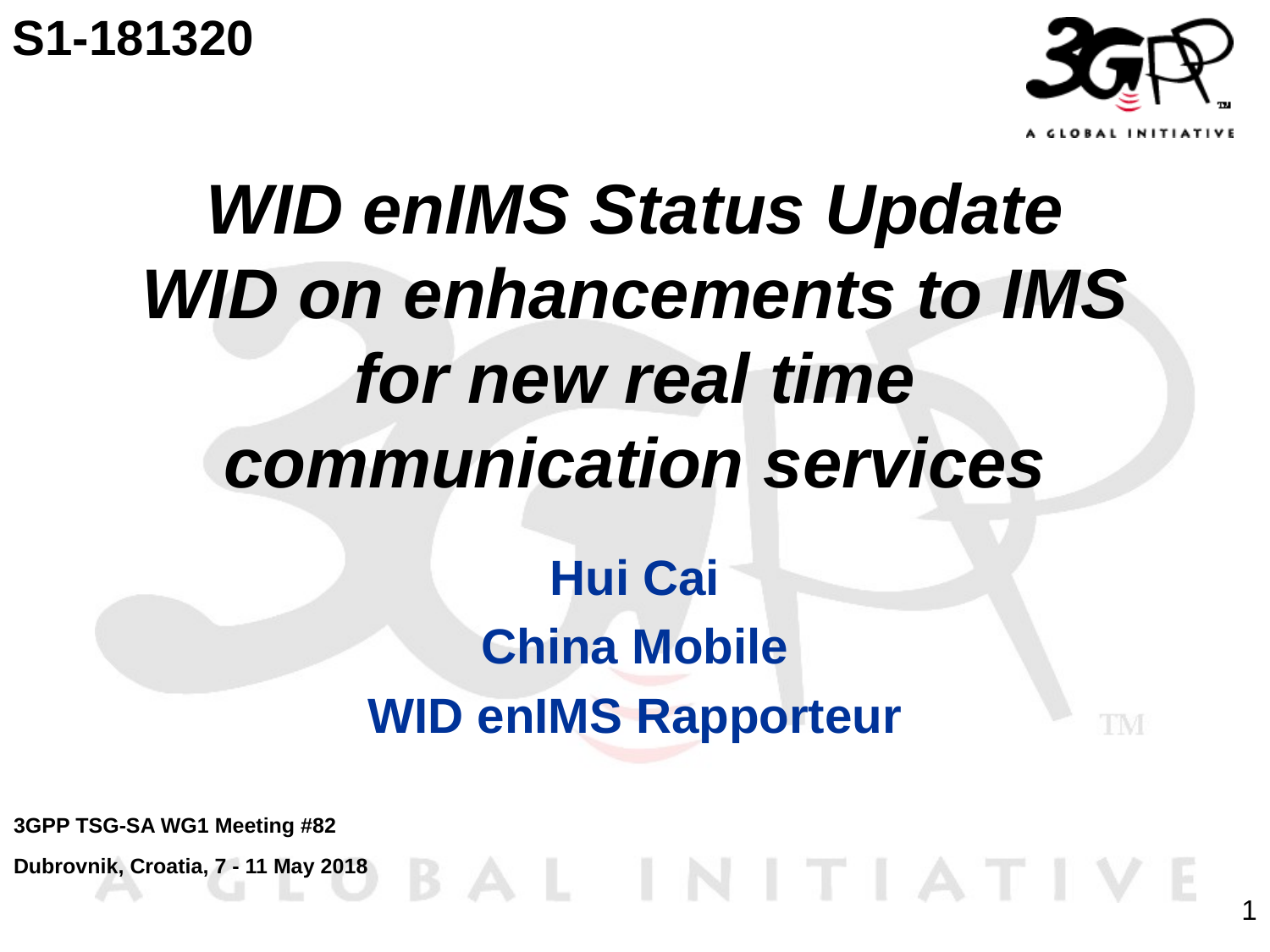

S1-181320
# WID enIMS Status Update WID on enhancements to IMS for new real time communication services
Hui Cai
China Mobile
WID enIMS Rapporteur
3GPP TSG-SA WG1 Meeting #82
Dubrovnik, Croatia, 7 - 11 May 2018
1